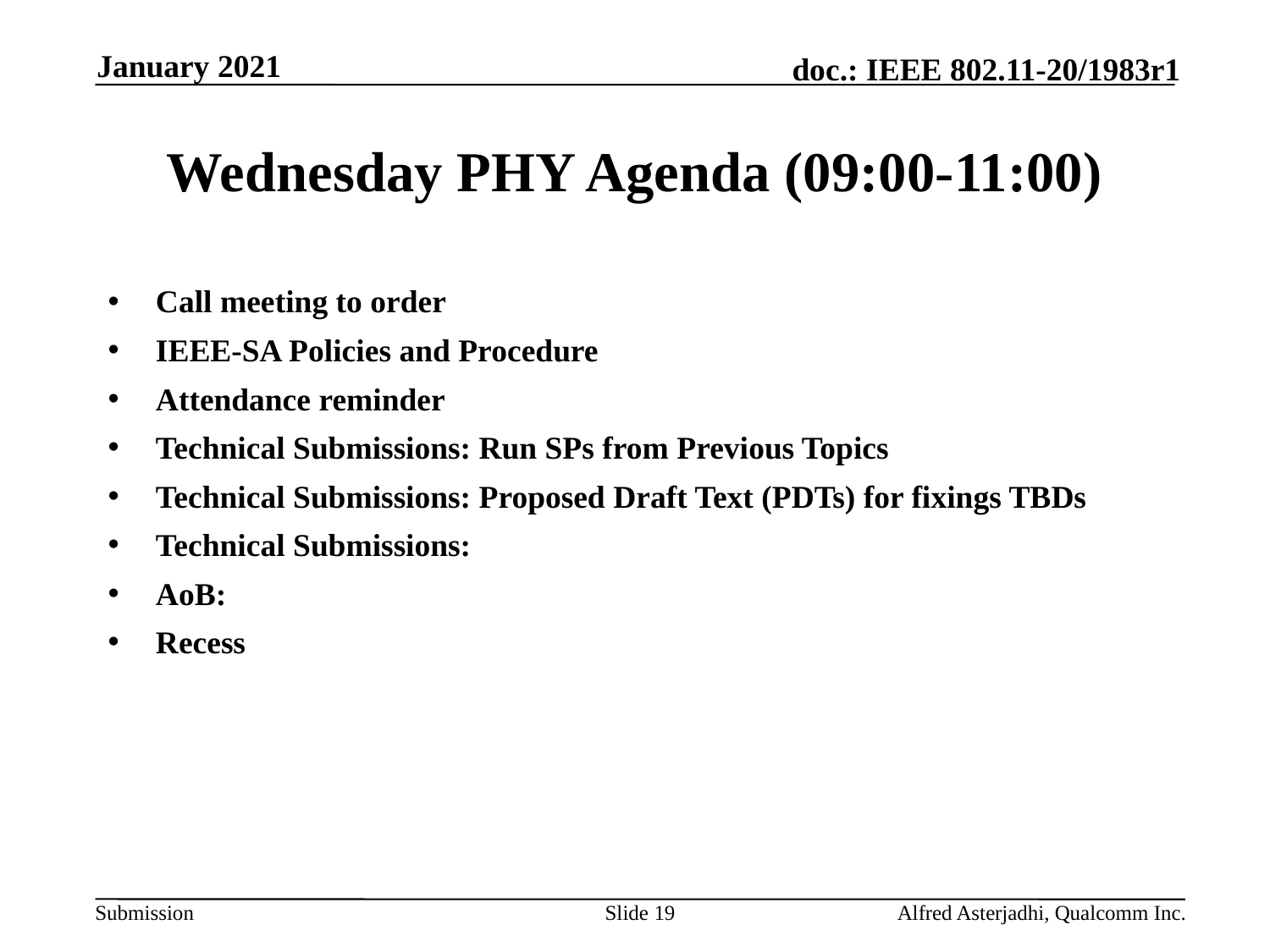

January 2021
# Wednesday PHY Agenda (09:00-11:00)
Call meeting to order
IEEE-SA Policies and Procedure
Attendance reminder
Technical Submissions: Run SPs from Previous Topics
Technical Submissions: Proposed Draft Text (PDTs) for fixings TBDs
Technical Submissions:
AoB:
Recess

Slide 19
Alfred Asterjadhi, Qualcomm Inc.